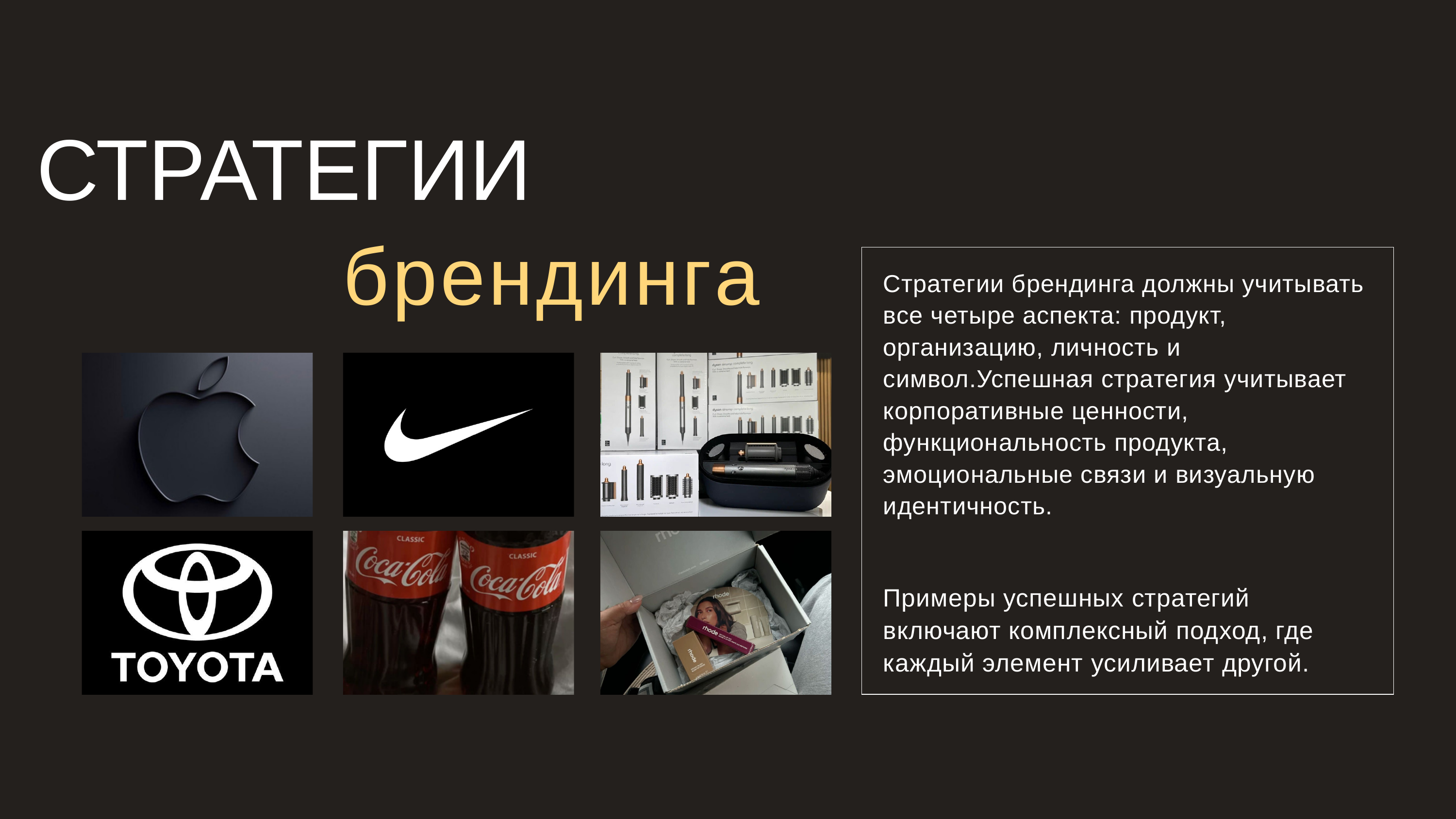

СТРАТЕГИИ
брендинга

Стратегии брендинга должны учитывать все четыре аспекта: продукт, организацию, личность и символ.Успешная стратегия учитывает корпоративные ценности, функциональность продукта, эмоциональные связи и визуальную идентичность.

Примеры успешных стратегий включают комплексный подход, где каждый элемент усиливает другой.